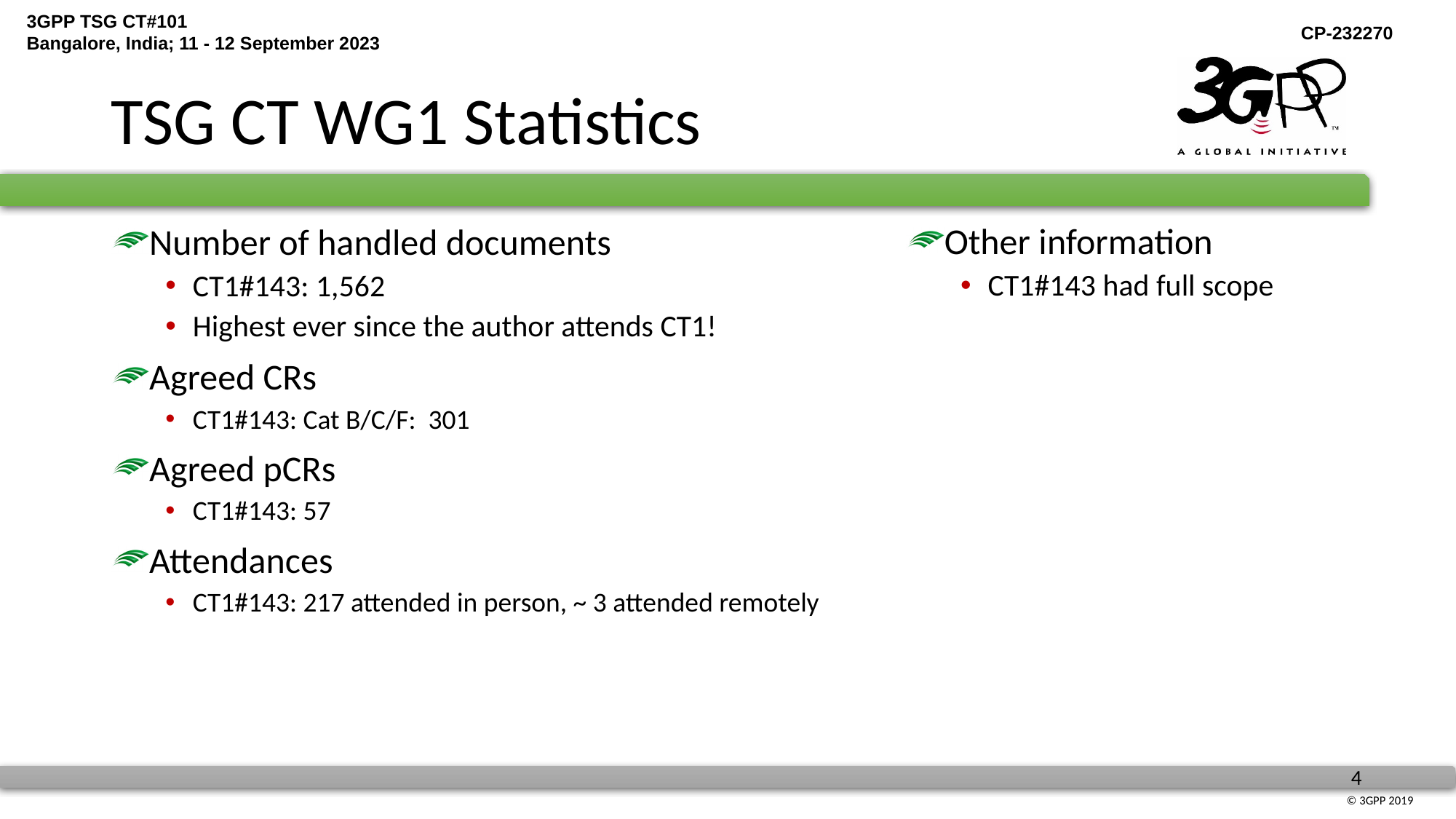

# TSG CT WG1 Statistics
Other information
CT1#143 had full scope
Number of handled documents
CT1#143: 1,562
Highest ever since the author attends CT1!
Agreed CRs
CT1#143: Cat B/C/F:  301
Agreed pCRs
CT1#143: 57
Attendances
CT1#143: 217 attended in person, ~ 3 attended remotely